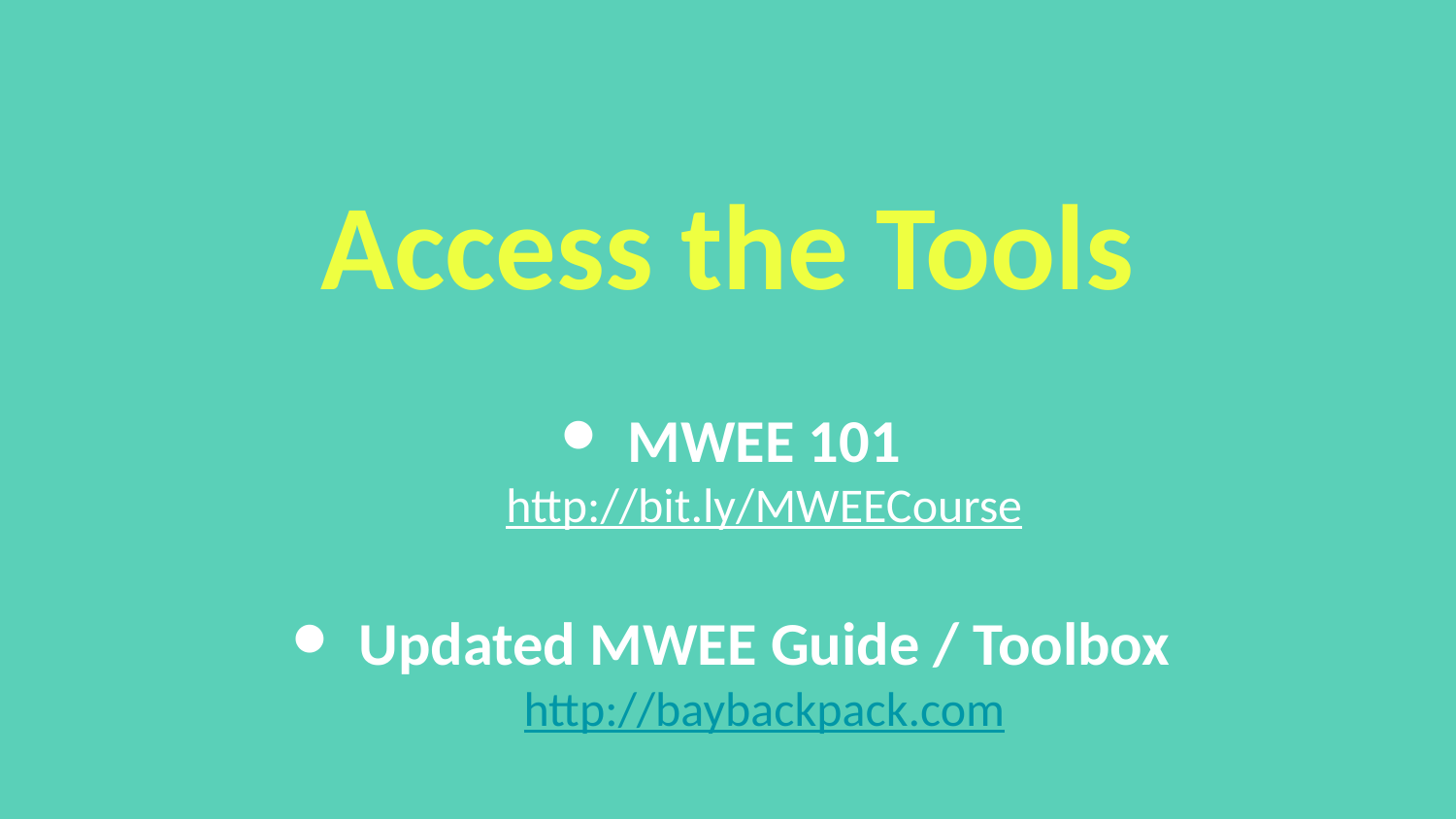

# Access the Tools

MWEE 101
http://bit.ly/MWEECourse
Updated MWEE Guide / Toolbox
http://baybackpack.com